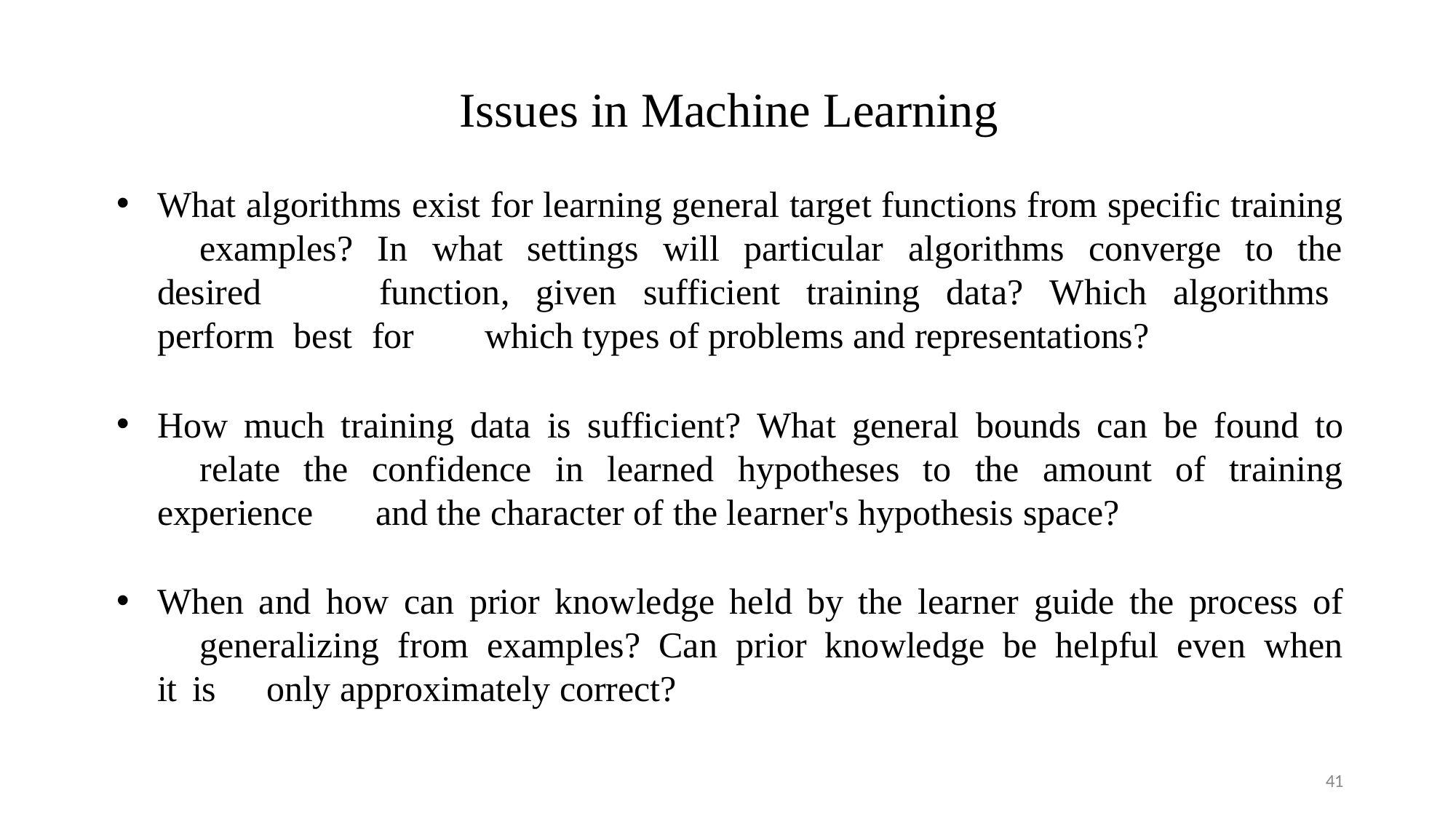

# Issues in Machine Learning
What algorithms exist for learning general target functions from specific training 	examples? In what settings will particular algorithms converge to the desired 	function,  given  sufficient  training  data?  Which  algorithms  perform  best  for 	which types of problems and representations?

How much training data is sufficient? What general bounds can be found to 	relate the confidence in learned hypotheses to the amount of training experience 	and the character of the learner's hypothesis space?

When and how can prior knowledge held by the learner guide the process of 	generalizing from examples? Can prior knowledge be helpful even when it is 	only approximately correct?
41